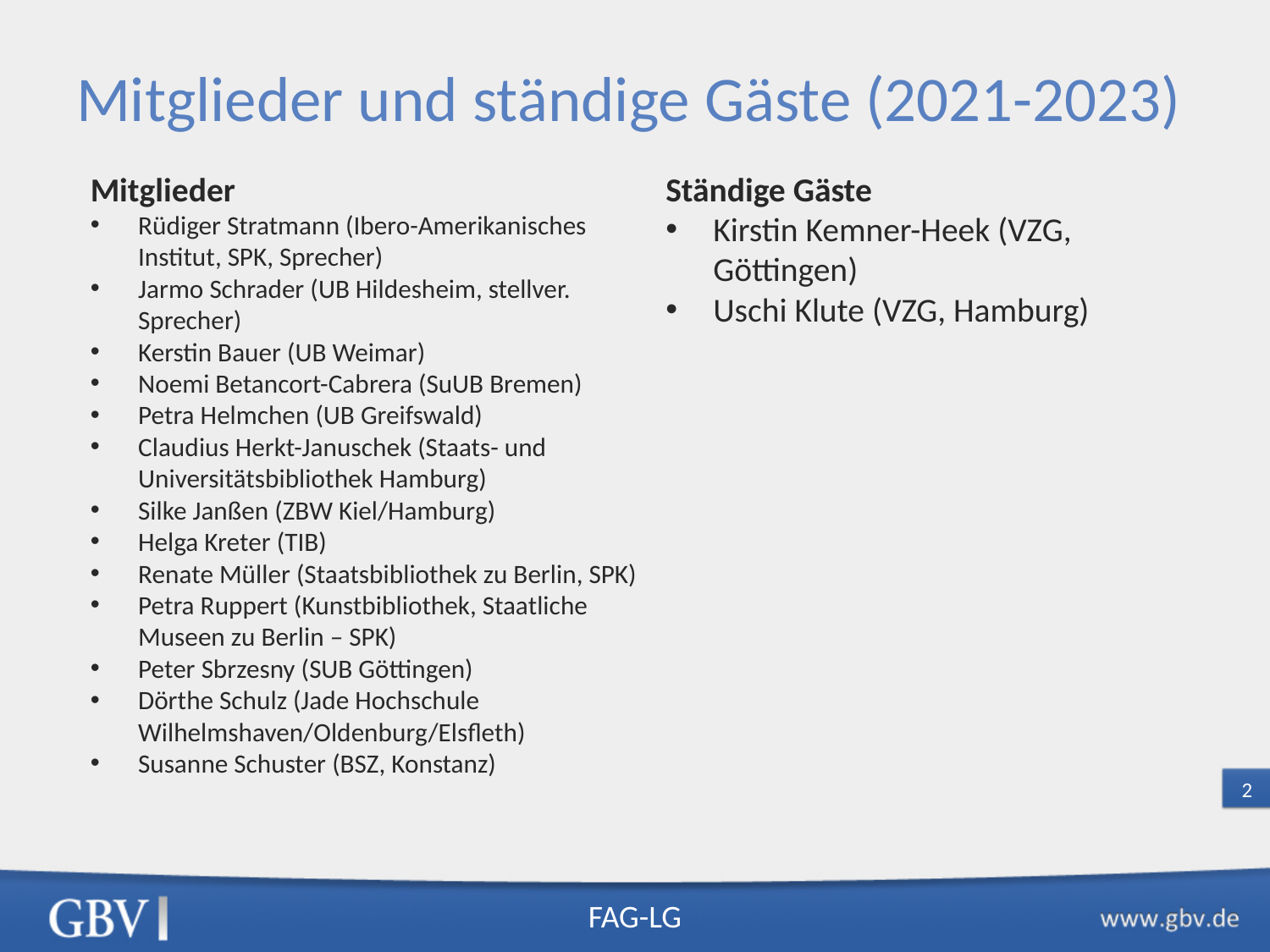

# Mitglieder und ständige Gäste (2021-2023)
Mitglieder
Rüdiger Stratmann (Ibero-Amerikanisches Institut, SPK, Sprecher)
Jarmo Schrader (UB Hildesheim, stellver. Sprecher)
Kerstin Bauer (UB Weimar)
Noemi Betancort-Cabrera (SuUB Bremen)
Petra Helmchen (UB Greifswald)
Claudius Herkt-Januschek (Staats- und Universitätsbibliothek Hamburg)
Silke Janßen (ZBW Kiel/Hamburg)
Helga Kreter (TIB)
Renate Müller (Staatsbibliothek zu Berlin, SPK)
Petra Ruppert (Kunstbibliothek, Staatliche Museen zu Berlin – SPK)
Peter Sbrzesny (SUB Göttingen)
Dörthe Schulz (Jade Hochschule Wilhelmshaven/Oldenburg/Elsfleth)
Susanne Schuster (BSZ, Konstanz)
Ständige Gäste
Kirstin Kemner-Heek (VZG, Göttingen)
Uschi Klute (VZG, Hamburg)

2
FAG-LG